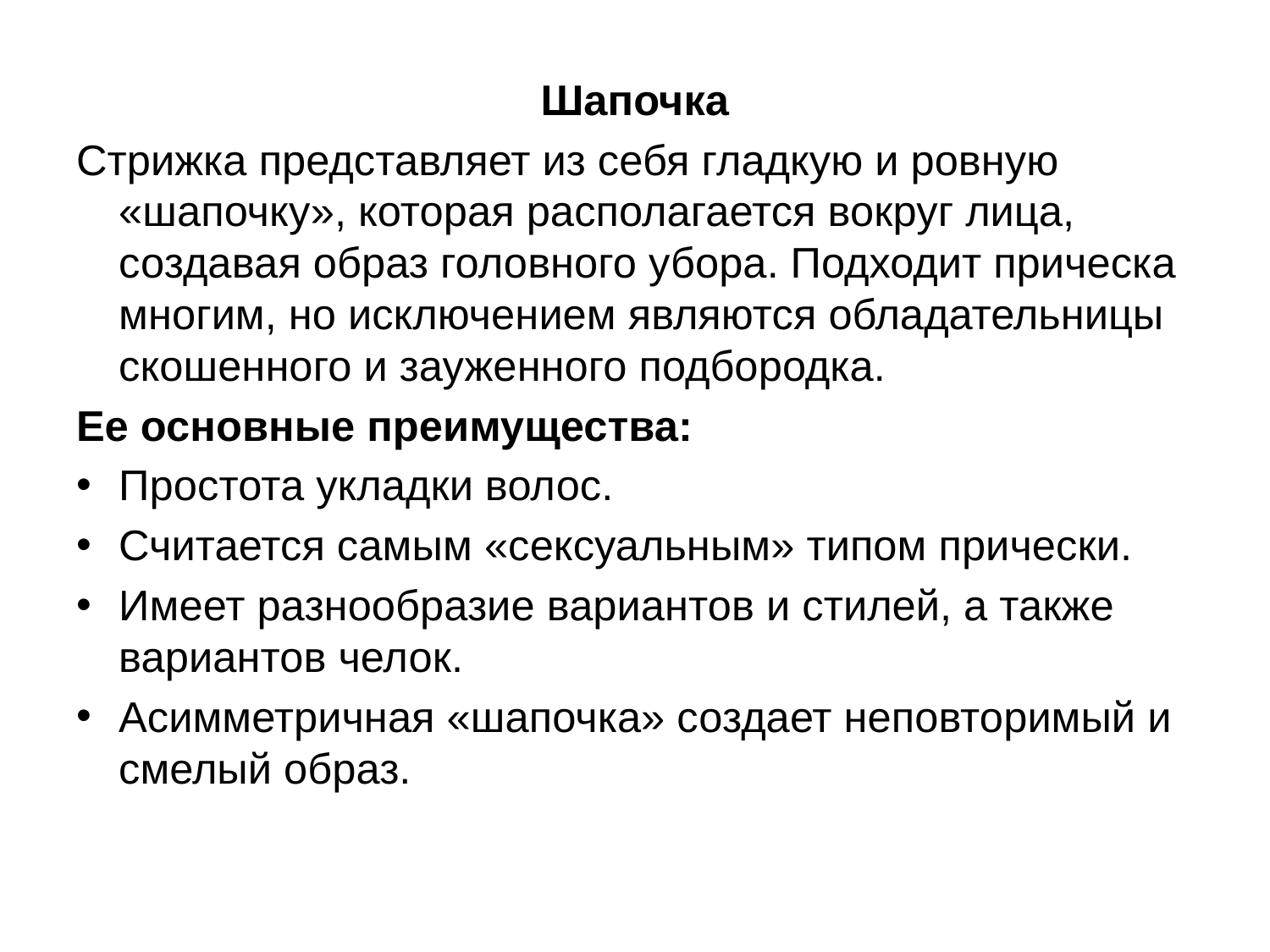

Шапочка
Стрижка представляет из себя гладкую и ровную «шапочку», которая располагается вокруг лица, создавая образ головного убора. Подходит прическа многим, но исключением являются обладательницы скошенного и зауженного подбородка.
Ее основные преимущества:
Простота укладки волос.
Считается самым «сексуальным» типом прически.
Имеет разнообразие вариантов и стилей, а также вариантов челок.
Асимметричная «шапочка» создает неповторимый и смелый образ.